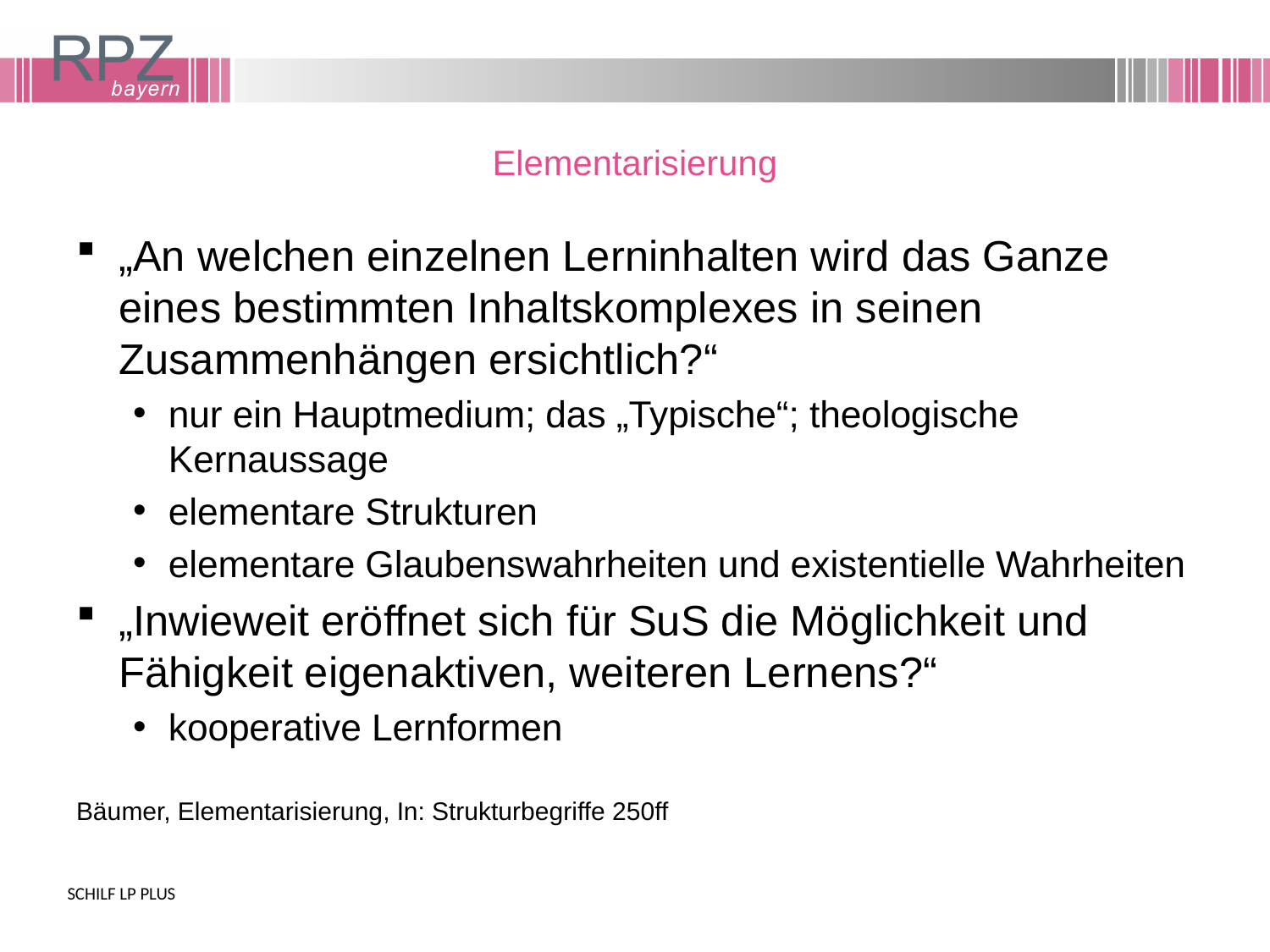

# Elementarisierung
„An welchen einzelnen Lerninhalten wird das Ganze eines bestimmten Inhaltskomplexes in seinen Zusammenhängen ersichtlich?“
nur ein Hauptmedium; das „Typische“; theologische Kernaussage
elementare Strukturen
elementare Glaubenswahrheiten und existentielle Wahrheiten
„Inwieweit eröffnet sich für SuS die Möglichkeit und Fähigkeit eigenaktiven, weiteren Lernens?“
kooperative Lernformen

Bäumer, Elementarisierung, In: Strukturbegriffe 250ff